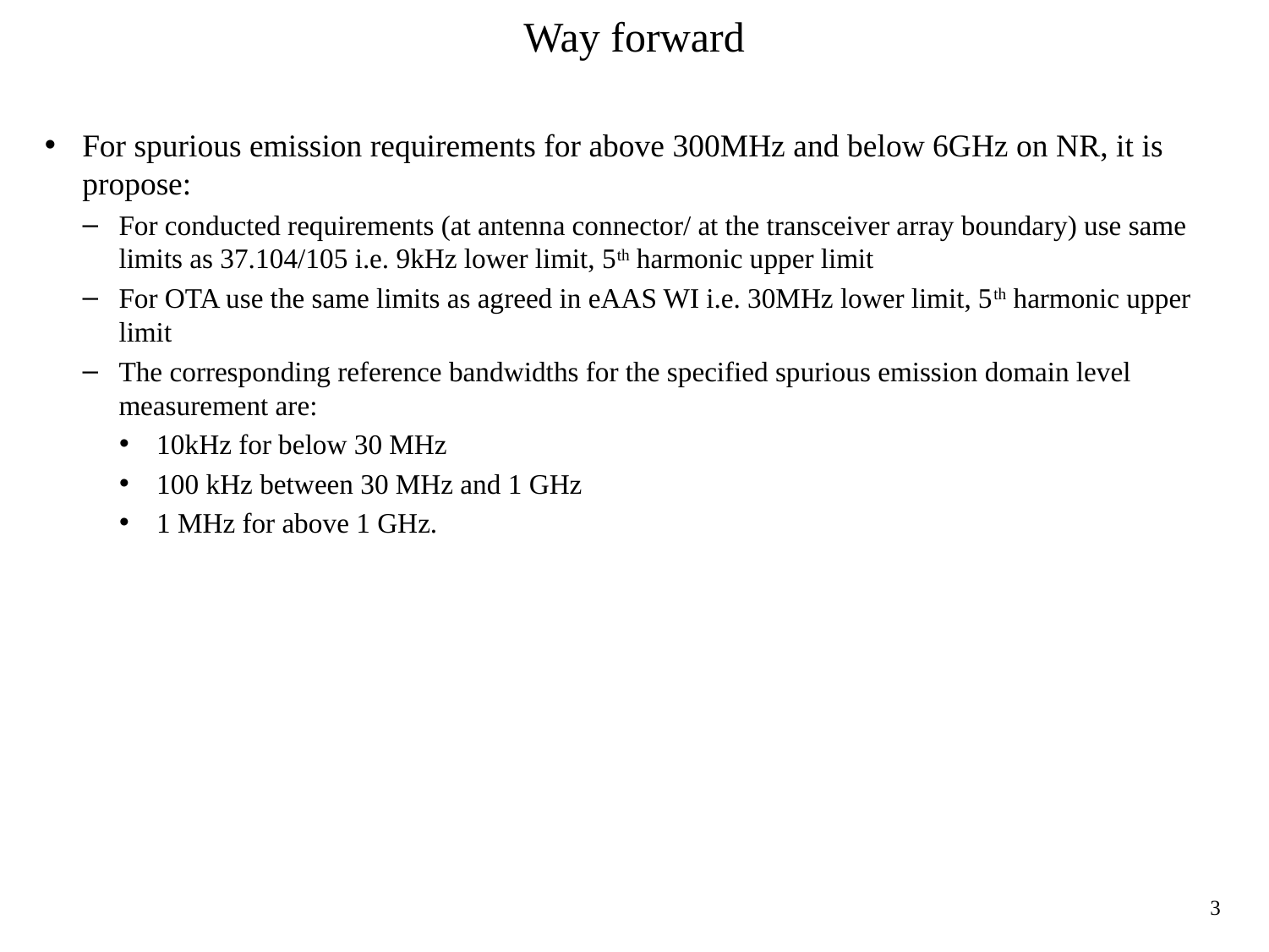

# Way forward
For spurious emission requirements for above 300MHz and below 6GHz on NR, it is propose:
For conducted requirements (at antenna connector/ at the transceiver array boundary) use same limits as 37.104/105 i.e. 9kHz lower limit, 5th harmonic upper limit
For OTA use the same limits as agreed in eAAS WI i.e. 30MHz lower limit, 5th harmonic upper limit
The corresponding reference bandwidths for the specified spurious emission domain level measurement are:
10kHz for below 30 MHz
100 kHz between 30 MHz and 1 GHz
1 MHz for above 1 GHz.

3